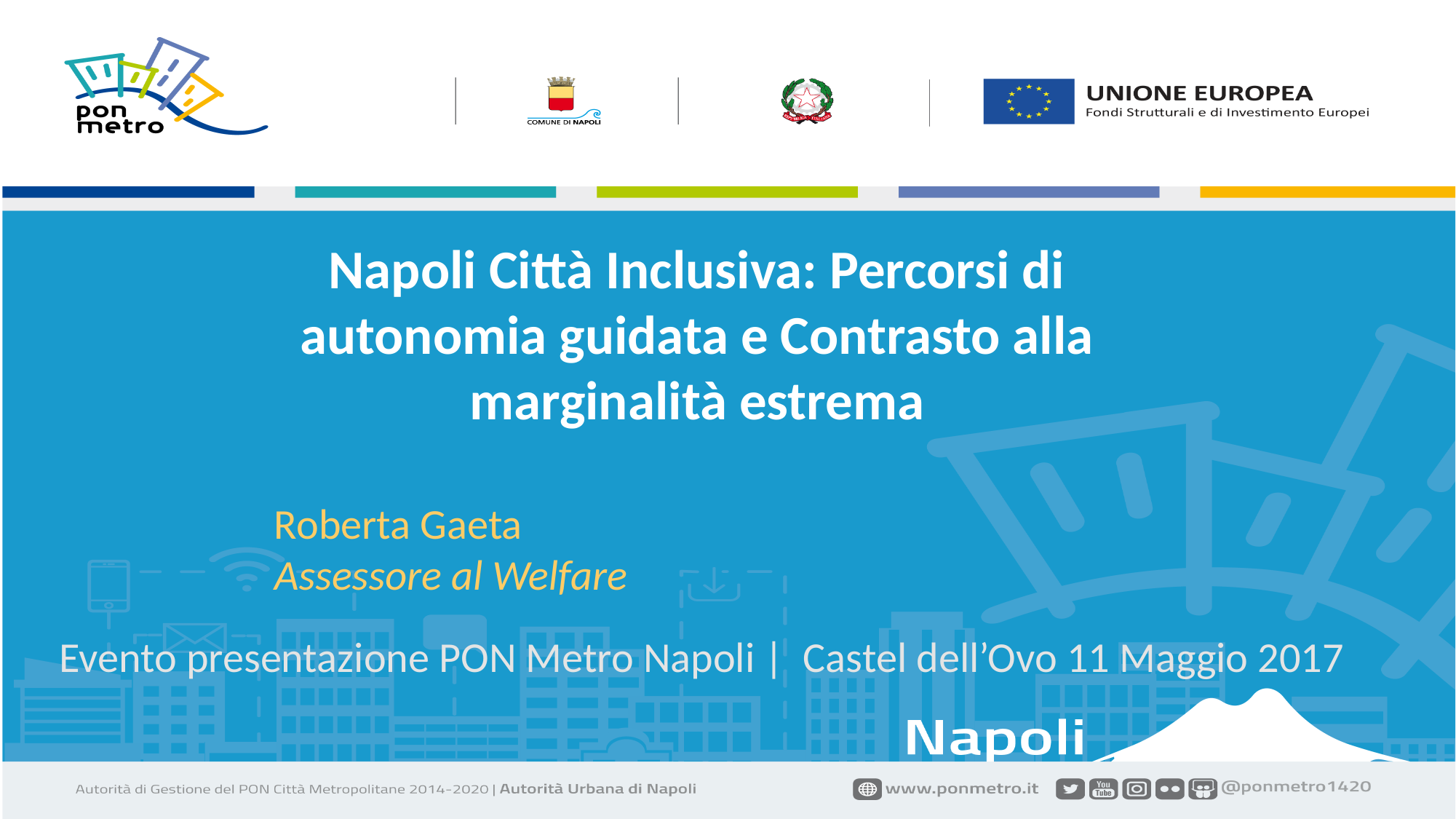

Napoli Città Inclusiva: Percorsi di autonomia guidata e Contrasto alla marginalità estrema

Roberta Gaeta
Assessore al Welfare
Evento presentazione PON Metro Napoli |  Castel dell’Ovo 11 Maggio 2017